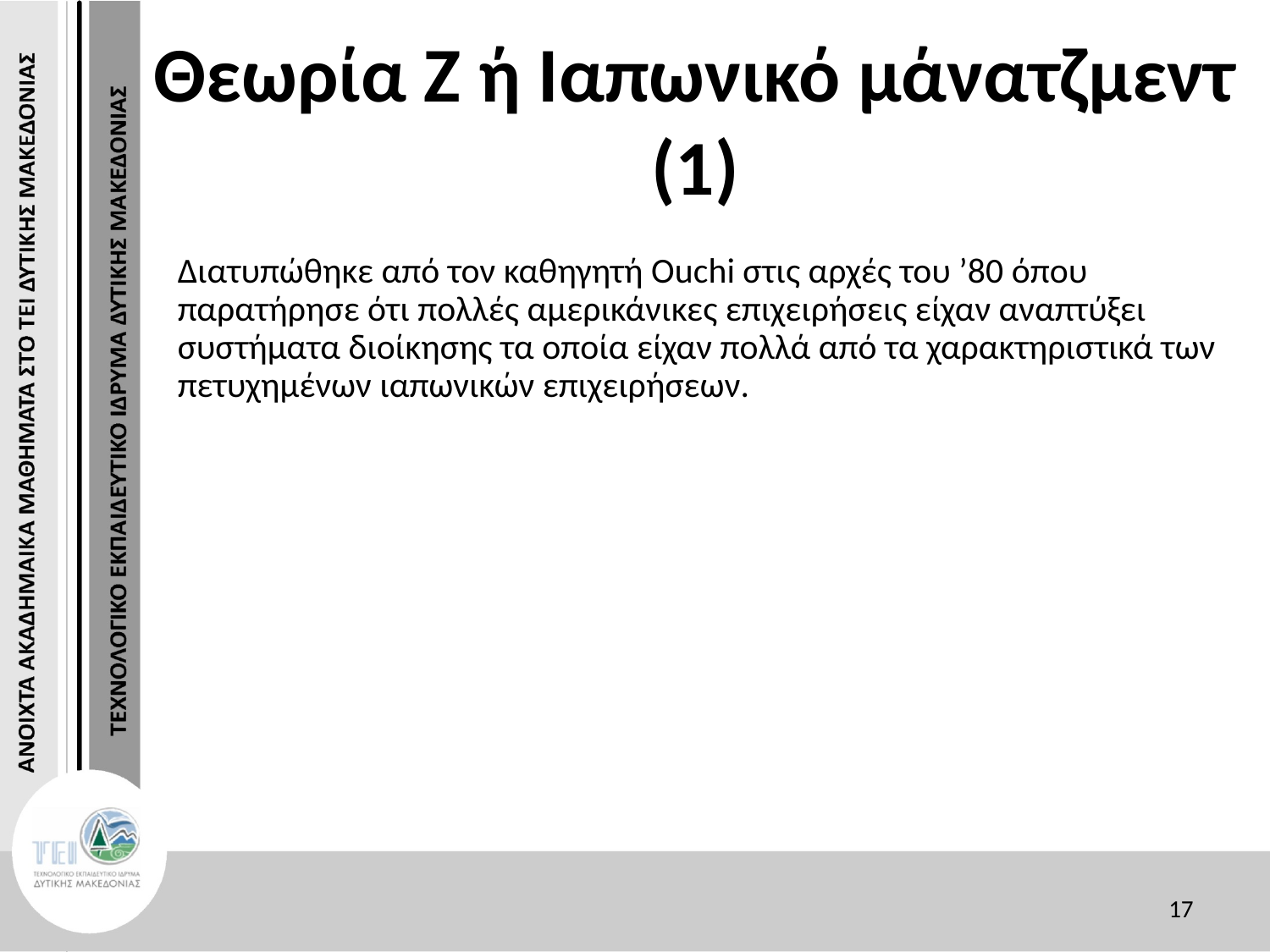

# Θεωρία Ζ ή Ιαπωνικό μάνατζμεντ (1)
Διατυπώθηκε από τον καθηγητή Ouchi στις αρχές του ’80 όπου παρατήρησε ότι πολλές αμερικάνικες επιχειρήσεις είχαν αναπτύξει συστήματα διοίκησης τα οποία είχαν πολλά από τα χαρακτηριστικά των πετυχημένων ιαπωνικών επιχειρήσεων.
17